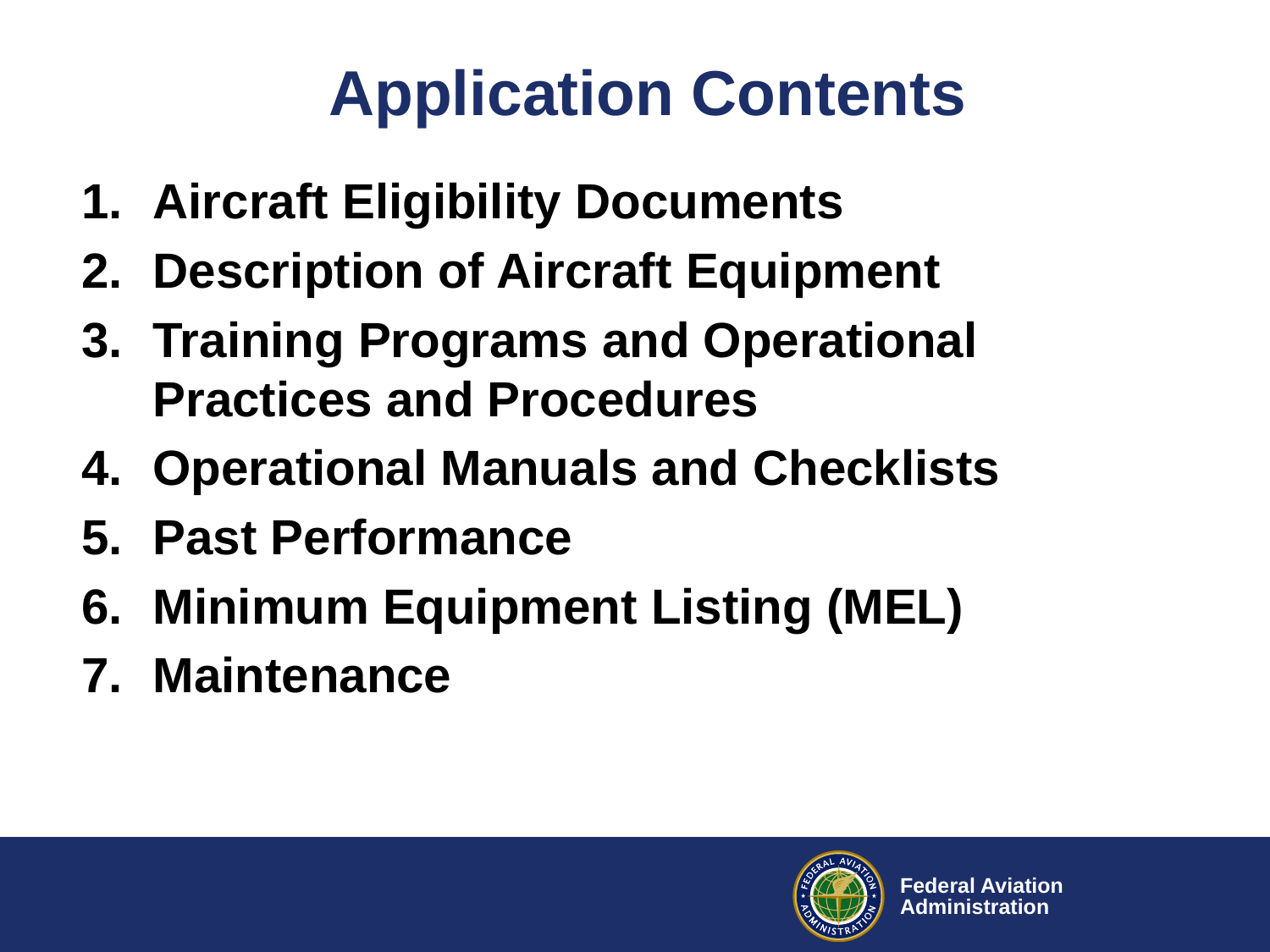

# Application Contents
Aircraft Eligibility Documents
Description of Aircraft Equipment
Training Programs and Operational Practices and Procedures
Operational Manuals and Checklists
Past Performance
Minimum Equipment Listing (MEL)
Maintenance